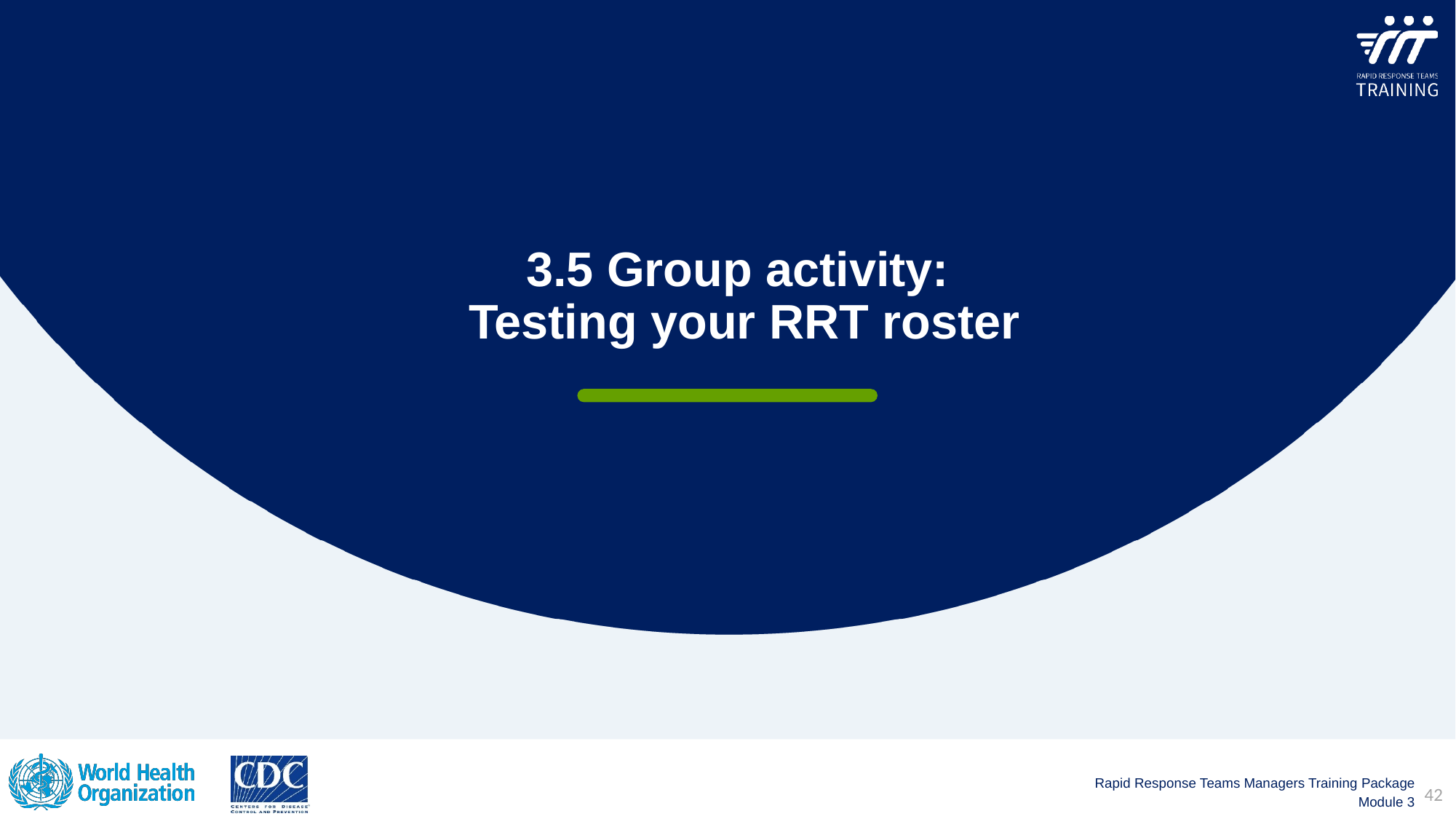

3.5 Group activity:
Testing your RRT roster
42